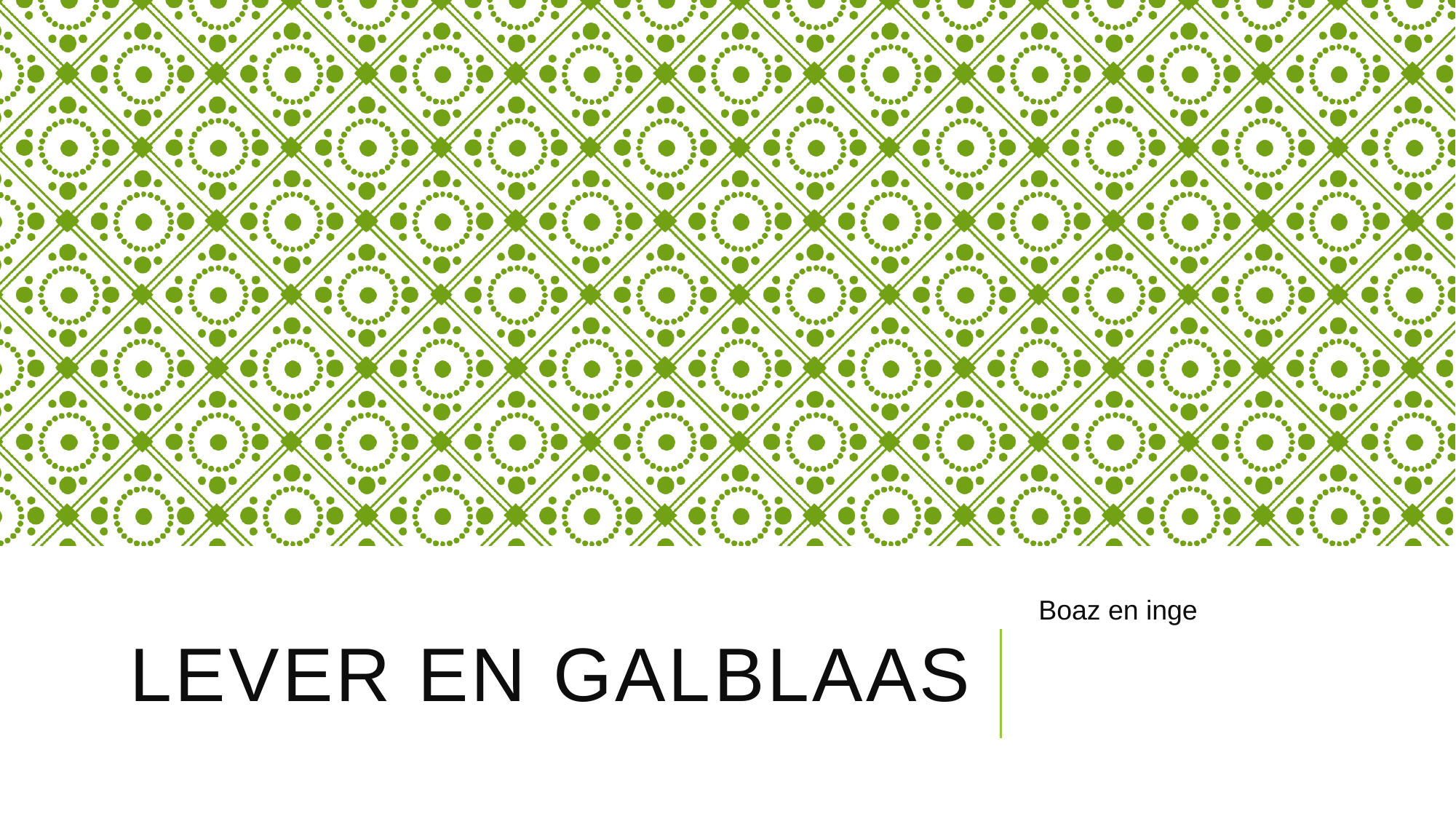

# Lever en galblaas
Boaz en inge